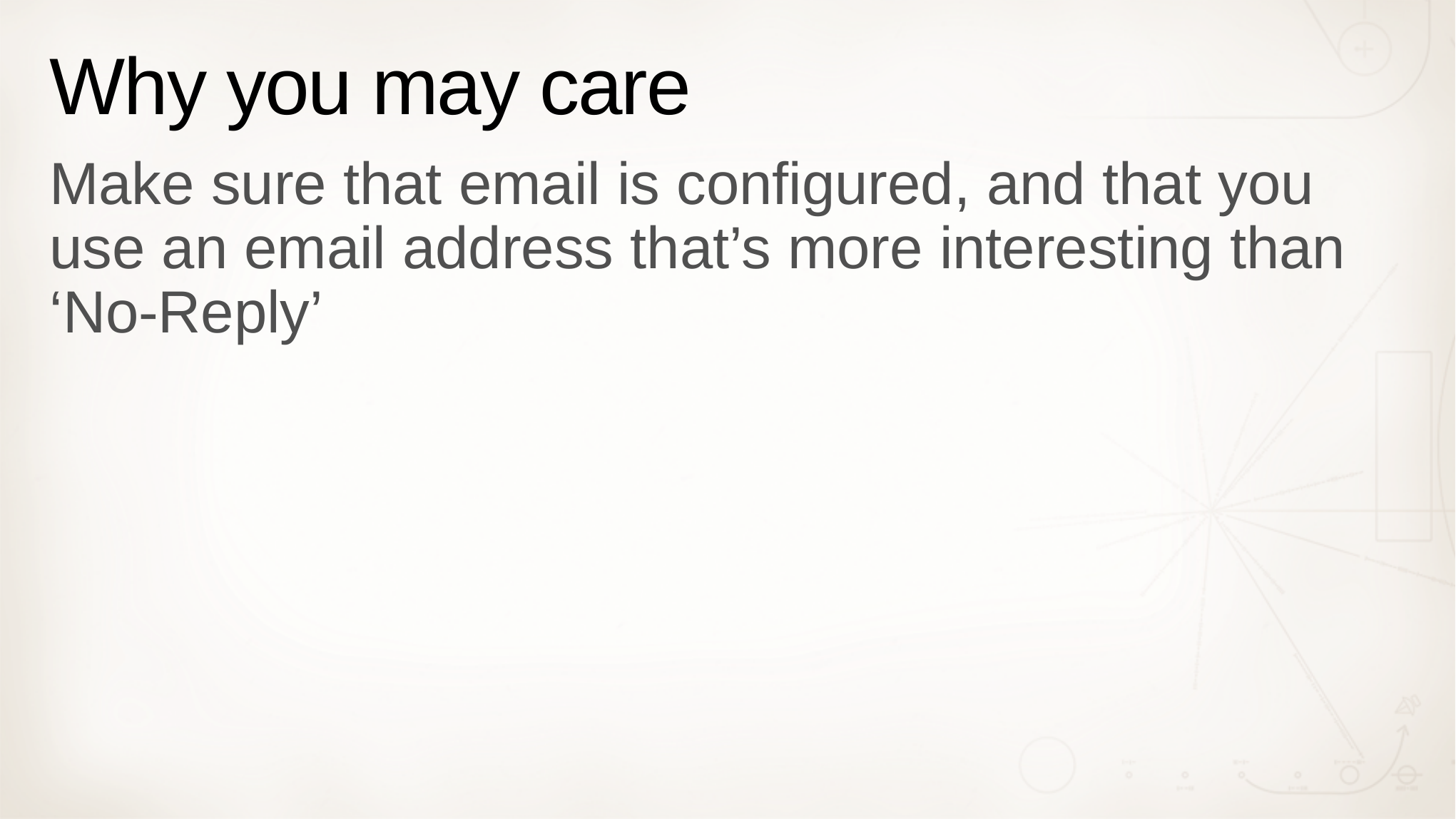

# Why you may care
Make sure that email is configured, and that you use an email address that’s more interesting than ‘No-Reply’